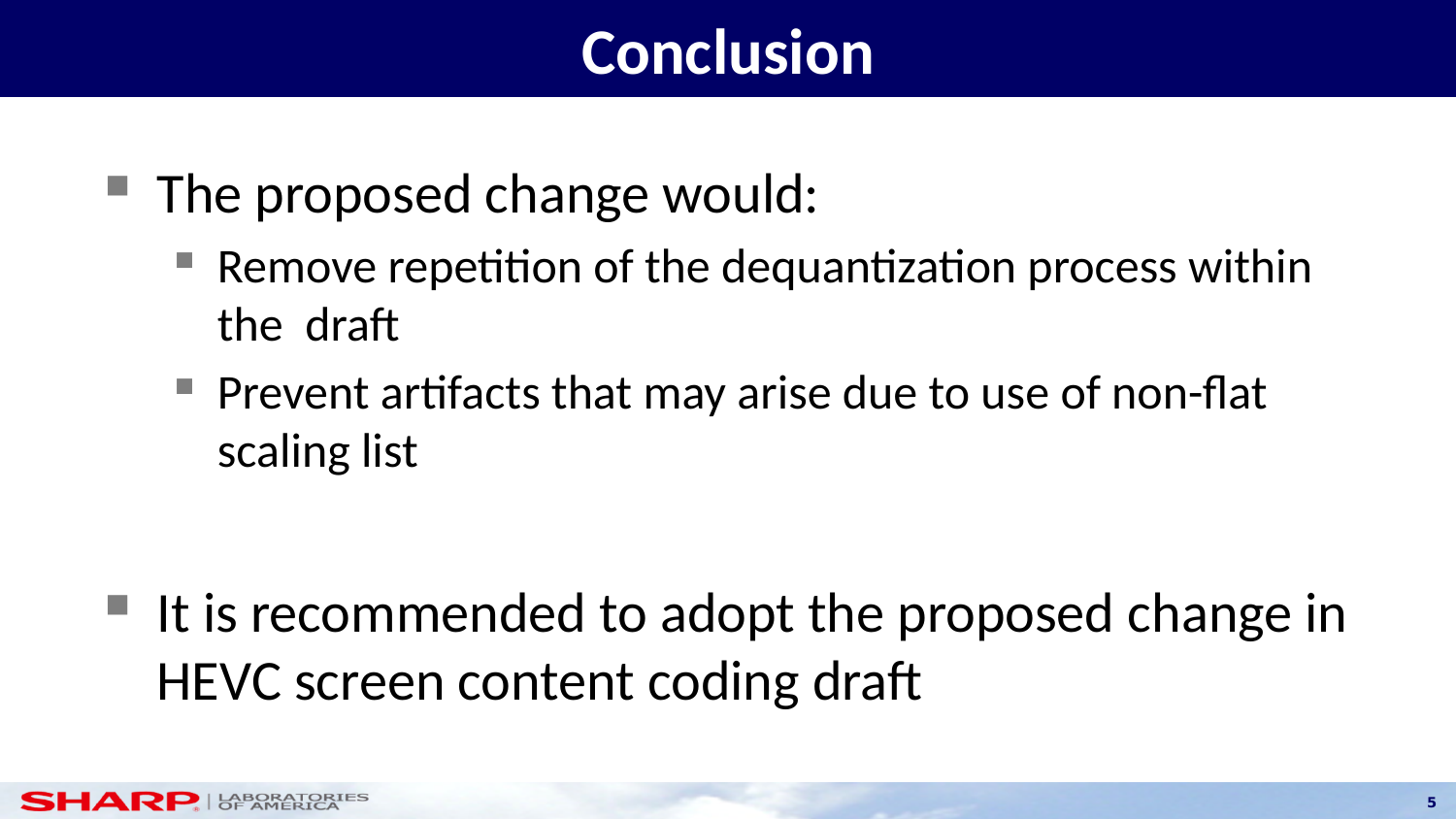

# Conclusion
The proposed change would:
Remove repetition of the dequantization process within the  draft
Prevent artifacts that may arise due to use of non-flat scaling list

It is recommended to adopt the proposed change in HEVC screen content coding draft